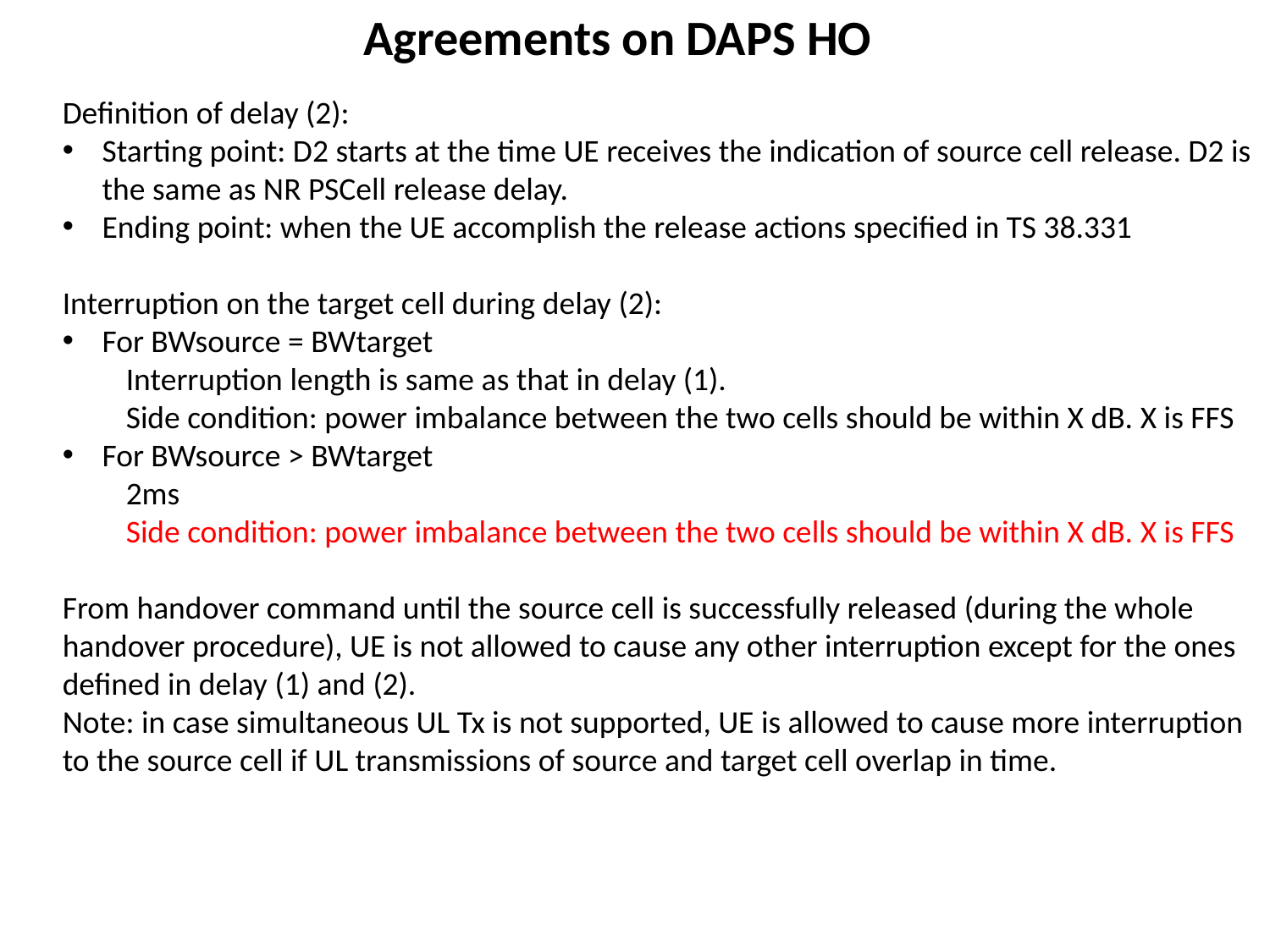

Agreements on DAPS HO
Definition of delay (2):
Starting point: D2 starts at the time UE receives the indication of source cell release. D2 is the same as NR PSCell release delay.
Ending point: when the UE accomplish the release actions specified in TS 38.331

Interruption on the target cell during delay (2):
For BWsource = BWtarget
Interruption length is same as that in delay (1).
Side condition: power imbalance between the two cells should be within X dB. X is FFS
For BWsource > BWtarget
2ms
Side condition: power imbalance between the two cells should be within X dB. X is FFS

From handover command until the source cell is successfully released (during the whole handover procedure), UE is not allowed to cause any other interruption except for the ones defined in delay (1) and (2).
Note: in case simultaneous UL Tx is not supported, UE is allowed to cause more interruption to the source cell if UL transmissions of source and target cell overlap in time.